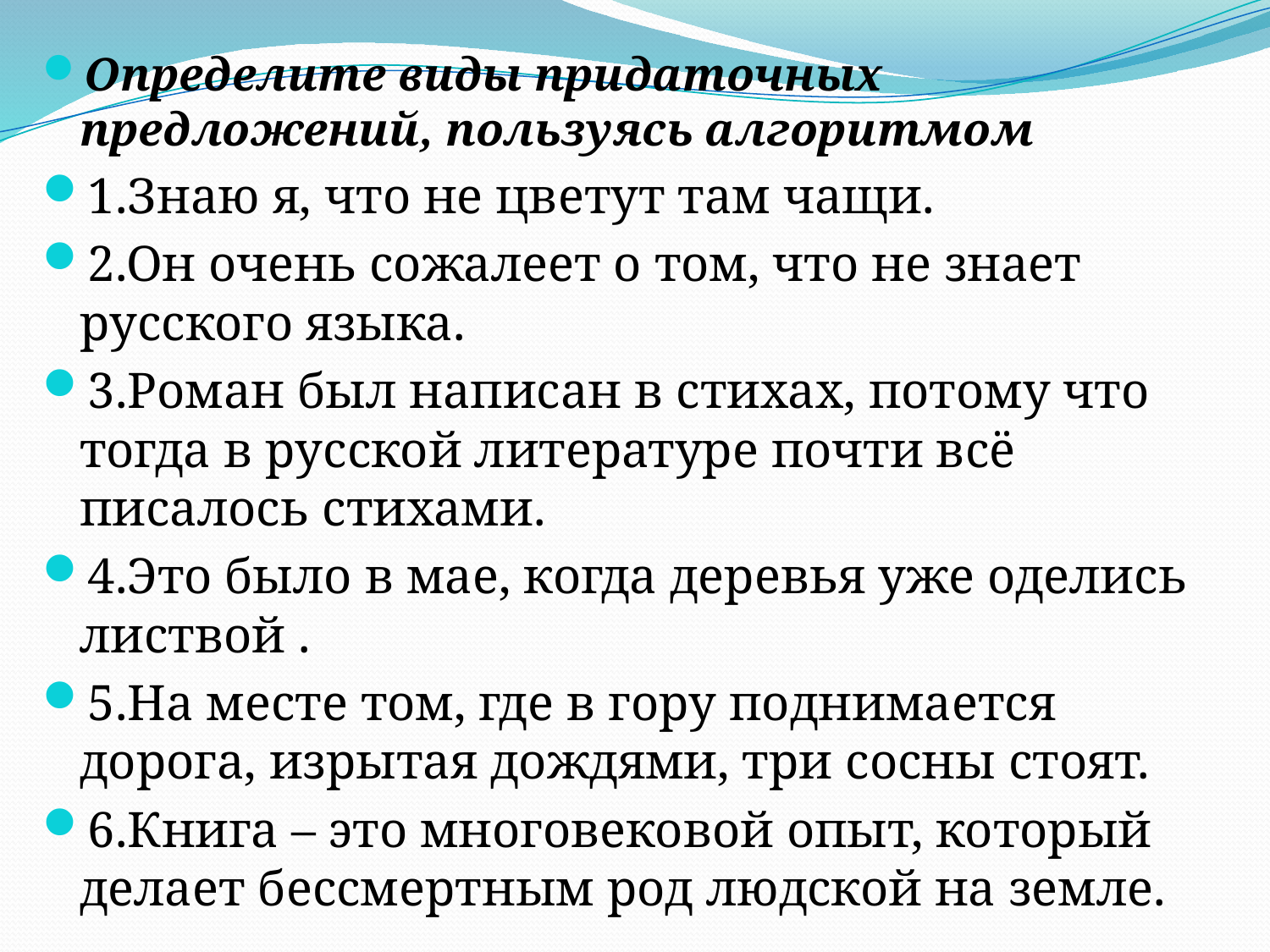

Определите виды придаточных предложений, пользуясь алгоритмом
1.Знаю я, что не цветут там чащи.
2.Он очень сожалеет о том, что не знает русского языка.
3.Роман был написан в стихах, потому что тогда в русской литературе почти всё писалось стихами.
4.Это было в мае, когда деревья уже оделись листвой .
5.На месте том, где в гору поднимается дорога, изрытая дождями, три сосны стоят.
6.Книга – это многовековой опыт, который делает бессмертным род людской на земле.